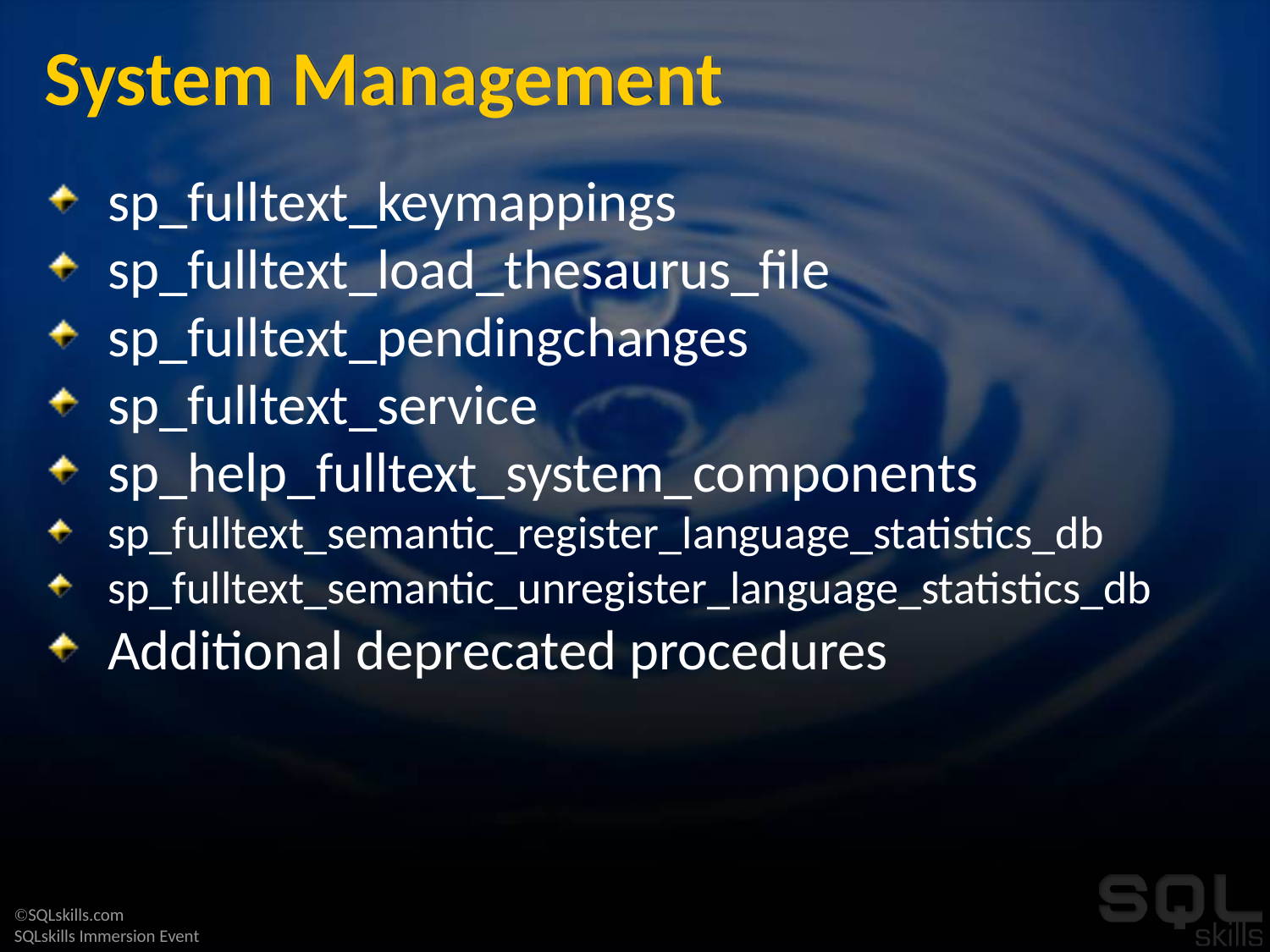

# System Management
sp_fulltext_keymappings
sp_fulltext_load_thesaurus_file
sp_fulltext_pendingchanges
sp_fulltext_service
sp_help_fulltext_system_components
sp_fulltext_semantic_register_language_statistics_db
sp_fulltext_semantic_unregister_language_statistics_db
Additional deprecated procedures